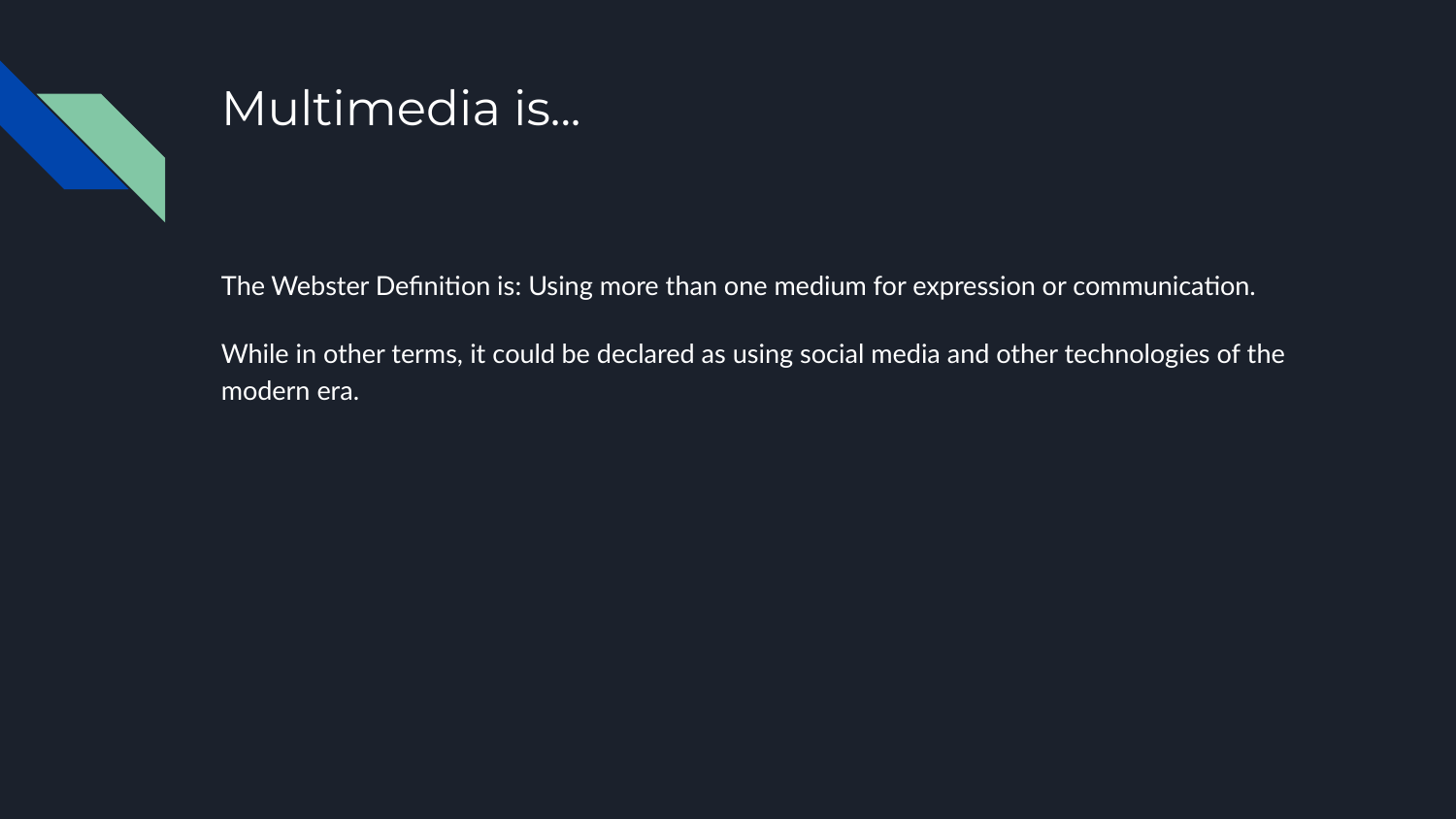

# Multimedia is...
The Webster Definition is: Using more than one medium for expression or communication.
While in other terms, it could be declared as using social media and other technologies of the modern era.